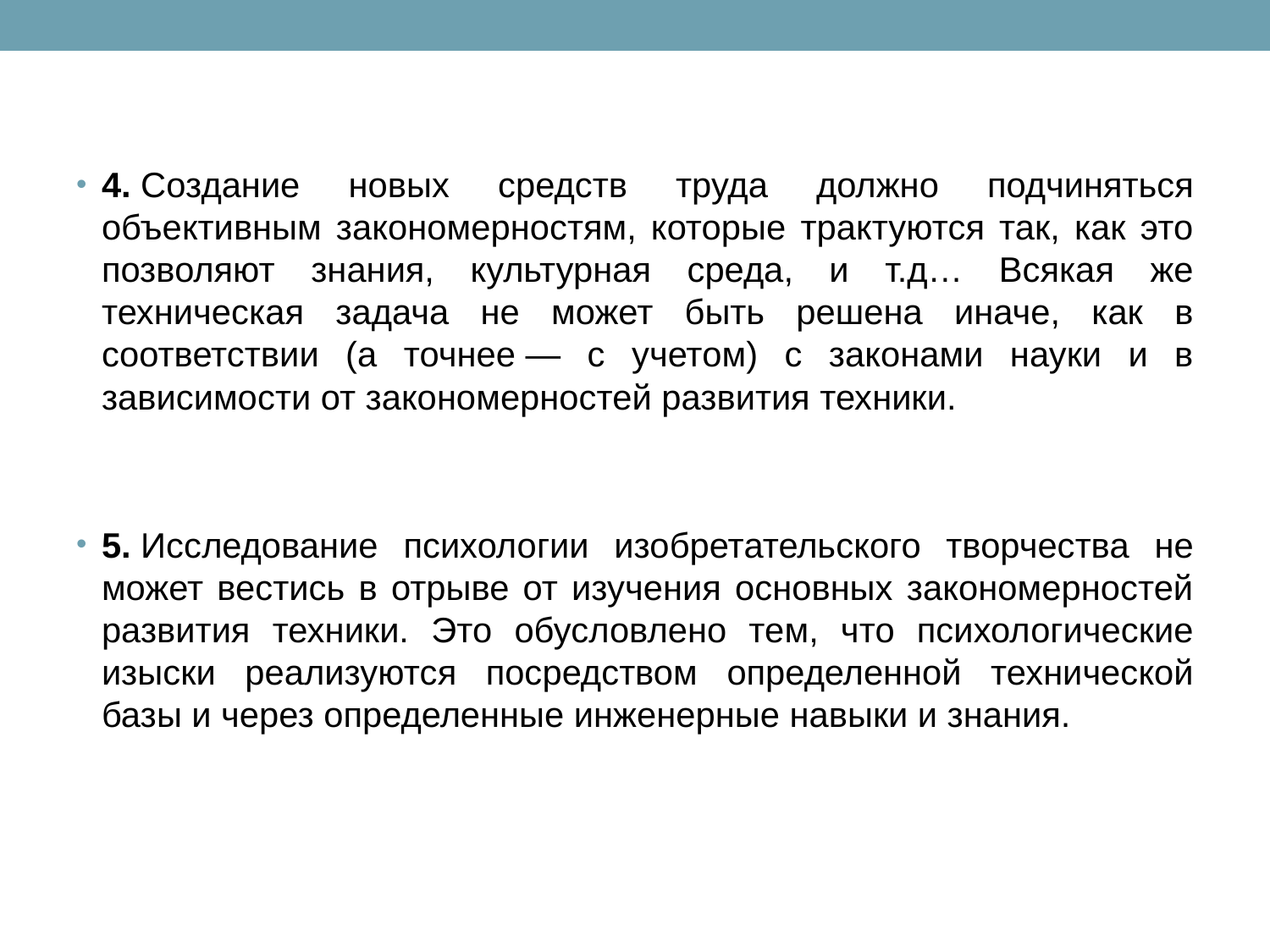

4. Создание новых средств труда должно подчиняться объективным закономерностям, которые трактуются так, как это позволяют знания, культурная среда, и т.д… Всякая же техническая задача не может быть решена иначе, как в соответствии (а точнее — с учетом) с законами науки и в зависимости от закономерностей развития техники.

5. Исследование психологии изобретательского творчества не может вестись в отрыве от изучения основных закономерностей развития техники. Это обусловлено тем, что психологические изыски реализуются посредством определенной технической базы и через определенные инженерные навыки и знания.